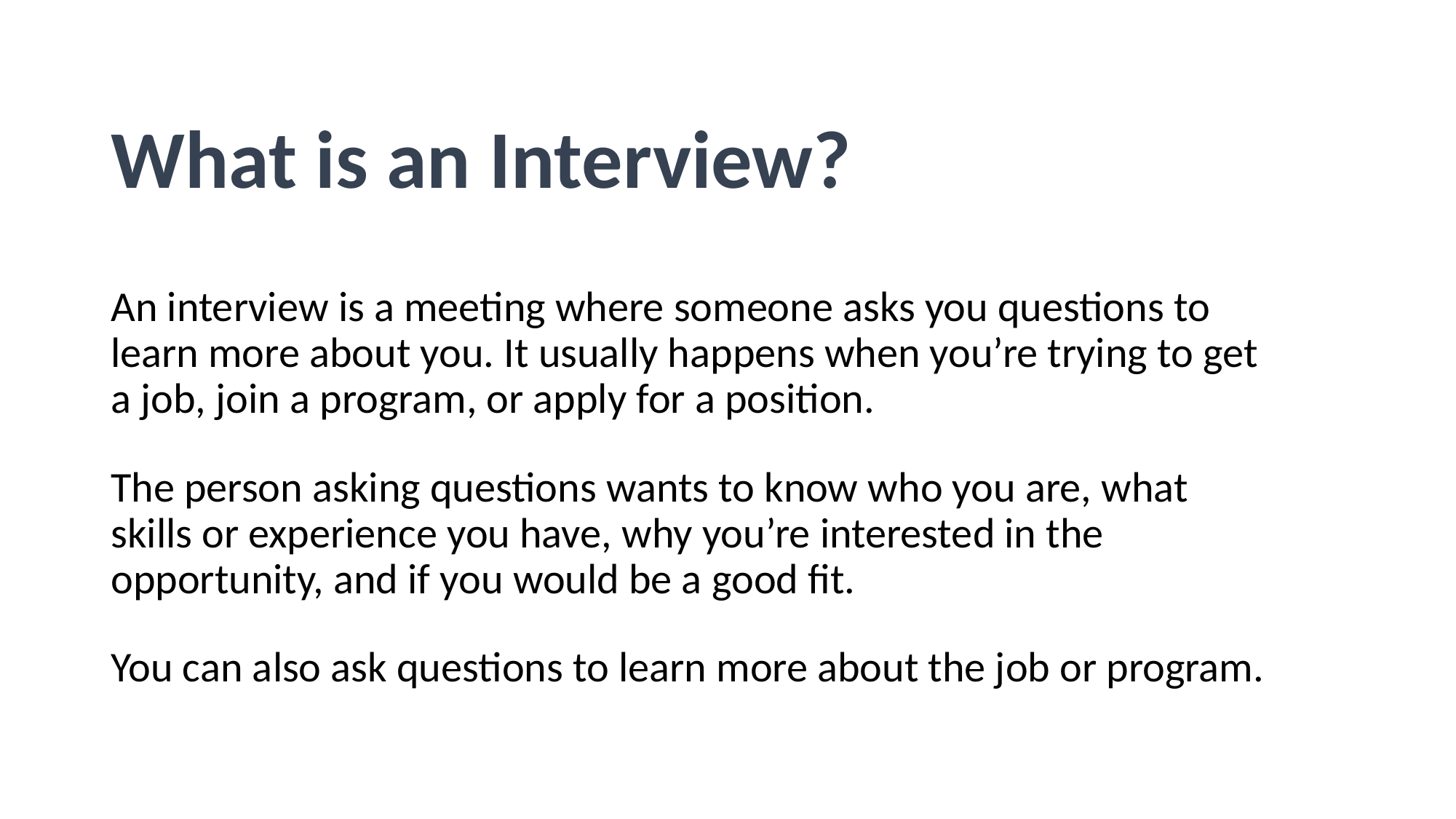

# What is an Interview?
An interview is a meeting where someone asks you questions to learn more about you. It usually happens when you’re trying to get a job, join a program, or apply for a position.
The person asking questions wants to know who you are, what skills or experience you have, why you’re interested in the opportunity, and if you would be a good fit.
You can also ask questions to learn more about the job or program.